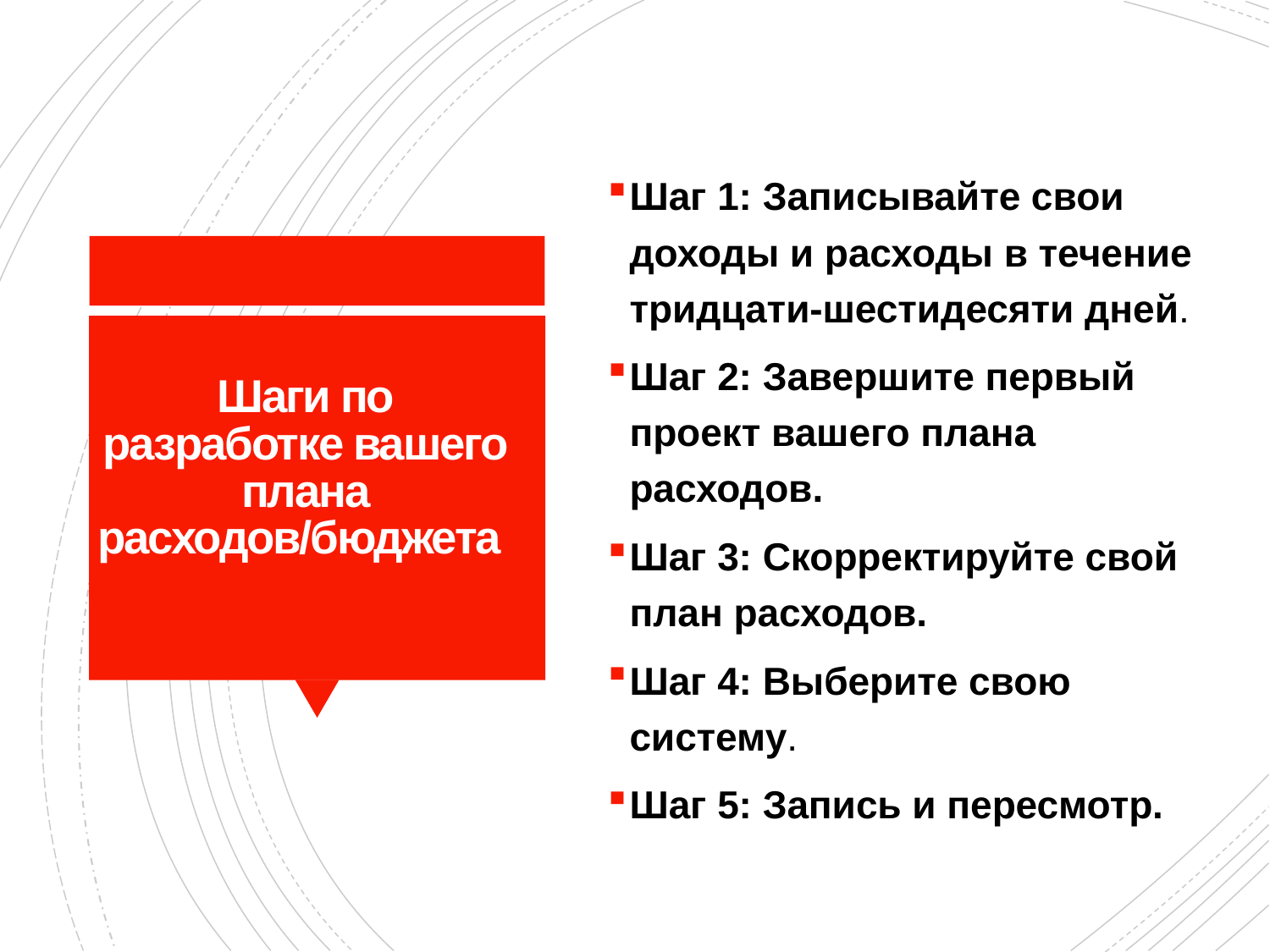

Шаг 1: Записывайте свои доходы и расходы в течение тридцати-шестидесяти дней.
Шаг 2: Завершите первый проект вашего плана расходов.
Шаг 3: Скорректируйте свой план расходов.
Шаг 4: Выберите свою систему.
Шаг 5: Запись и пересмотр.

# Шаги по разработке вашего плана расходов/бюджета